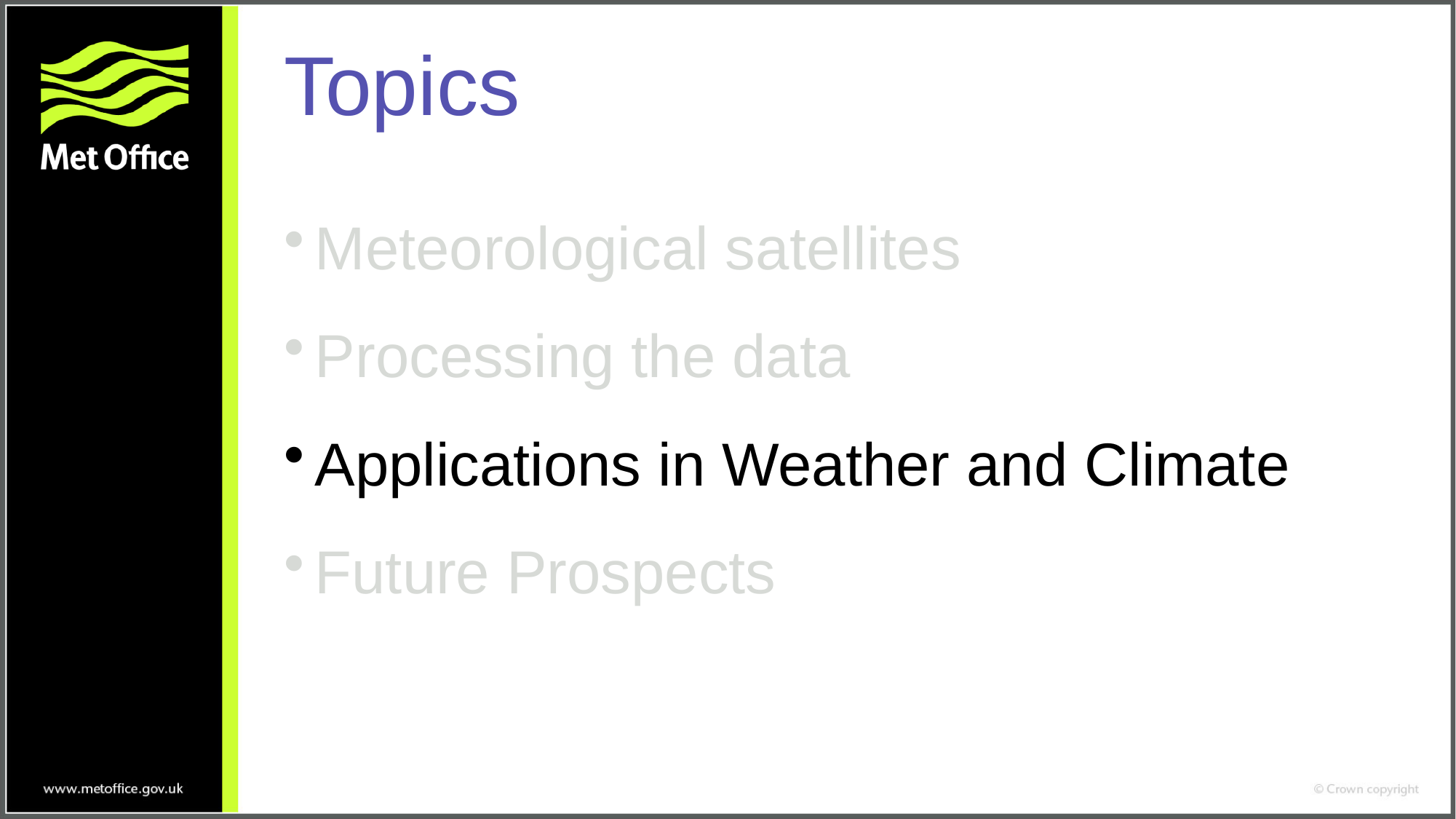

# Topics
Meteorological satellites
Processing the data
Applications in Weather and Climate
Future Prospects